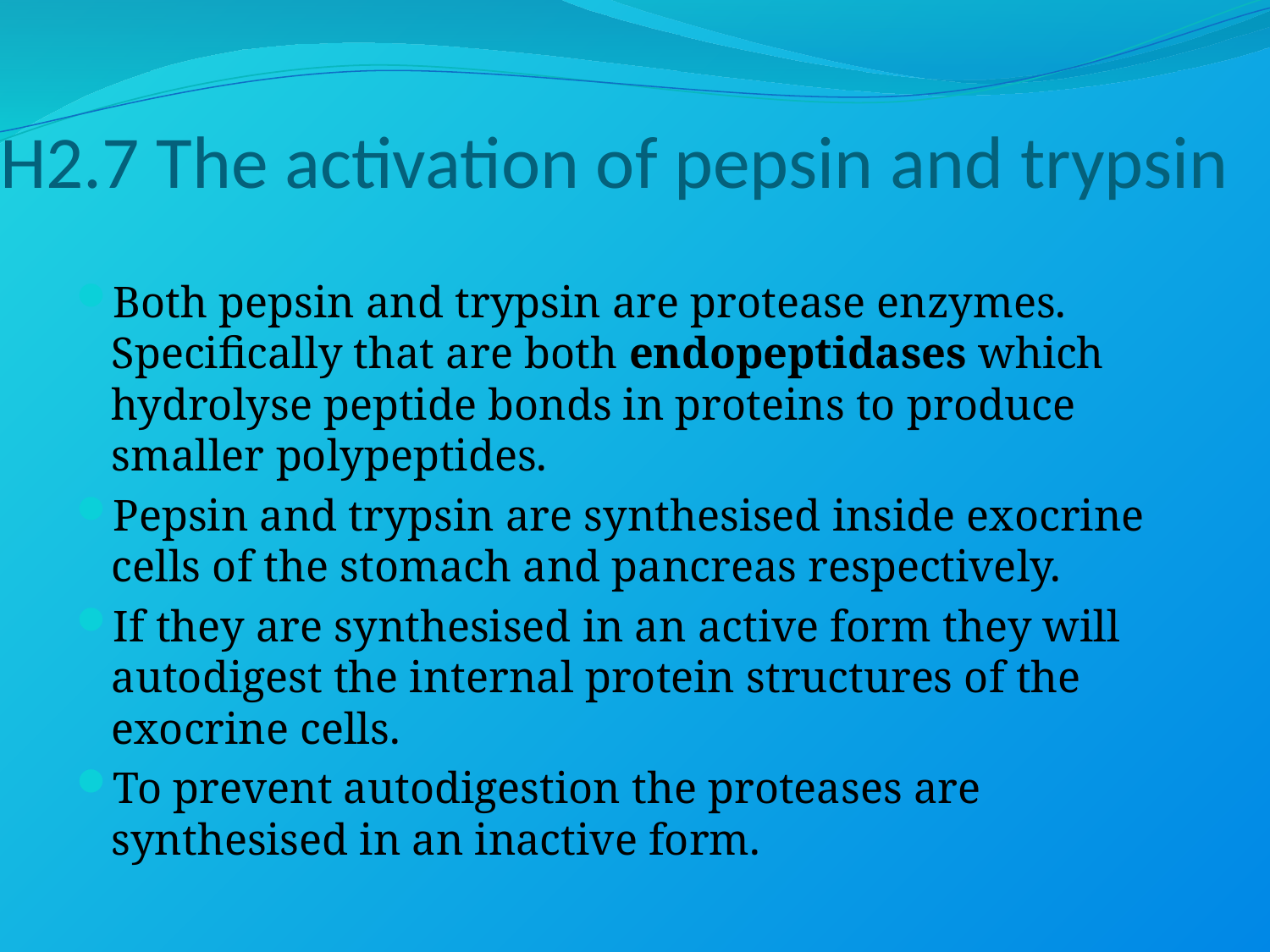

# H2.7 The activation of pepsin and trypsin
Both pepsin and trypsin are protease enzymes. Specifically that are both endopeptidases which hydrolyse peptide bonds in proteins to produce smaller polypeptides.
Pepsin and trypsin are synthesised inside exocrine cells of the stomach and pancreas respectively.
If they are synthesised in an active form they will autodigest the internal protein structures of the exocrine cells.
To prevent autodigestion the proteases are synthesised in an inactive form.